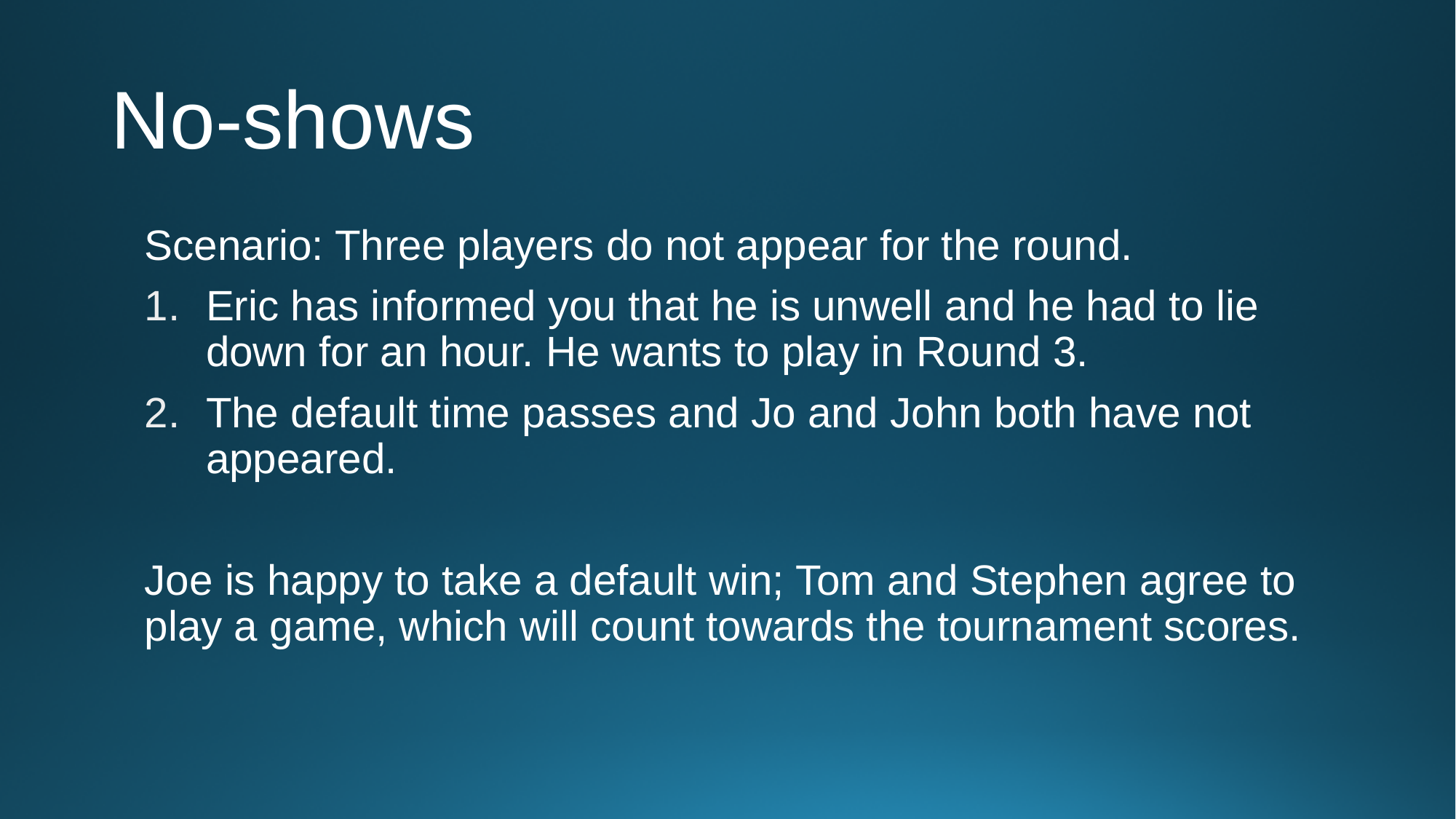

# No-shows
Scenario: Three players do not appear for the round.
Eric has informed you that he is unwell and he had to lie down for an hour. He wants to play in Round 3.
The default time passes and Jo and John both have not appeared.

Joe is happy to take a default win; Tom and Stephen agree to play a game, which will count towards the tournament scores.